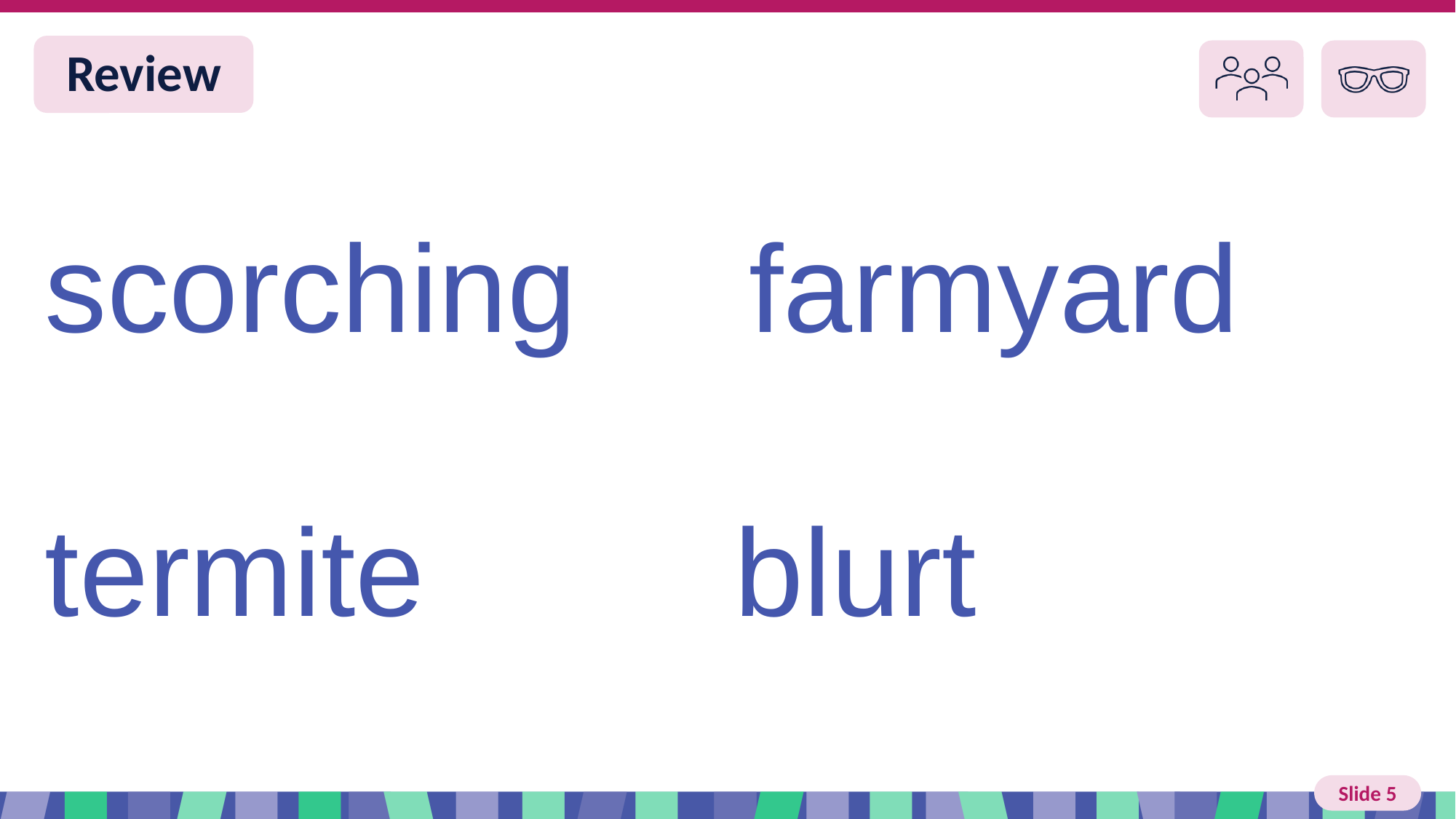

Slide 5 Review You do
scorching     farmyard
termite         blurt